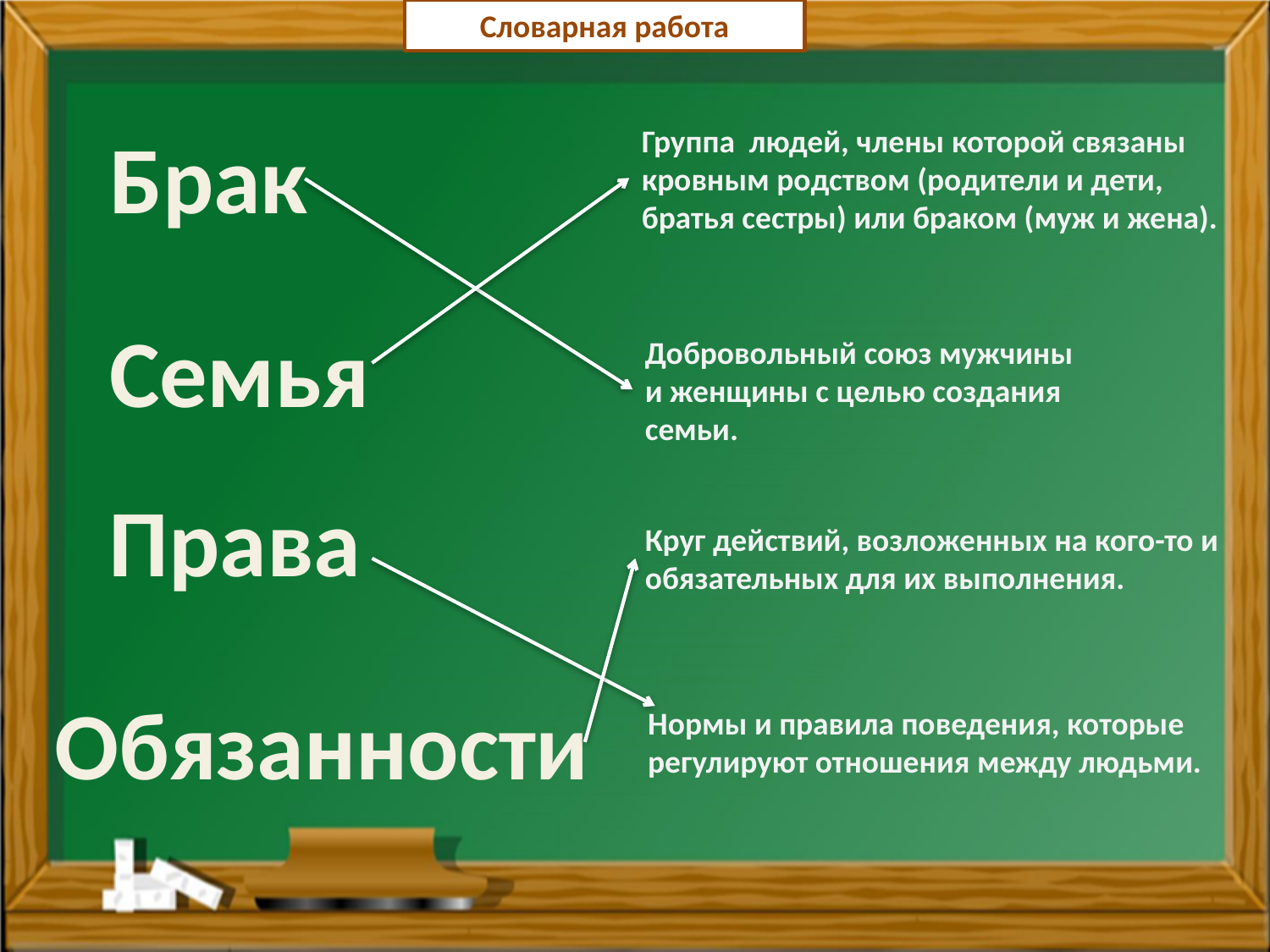

Словарная работа
Брак
Группа  людей, члены которой связаны кровным родством (родители и дети, братья сестры) или браком (муж и жена).
Семья
Добровольный союз мужчины и женщины с целью создания семьи.
Права
Круг действий, возложенных на кого-то и обязательных для их выполнения.
Обязанности
Нормы и правила поведения, которые регулируют отношения между людьми.